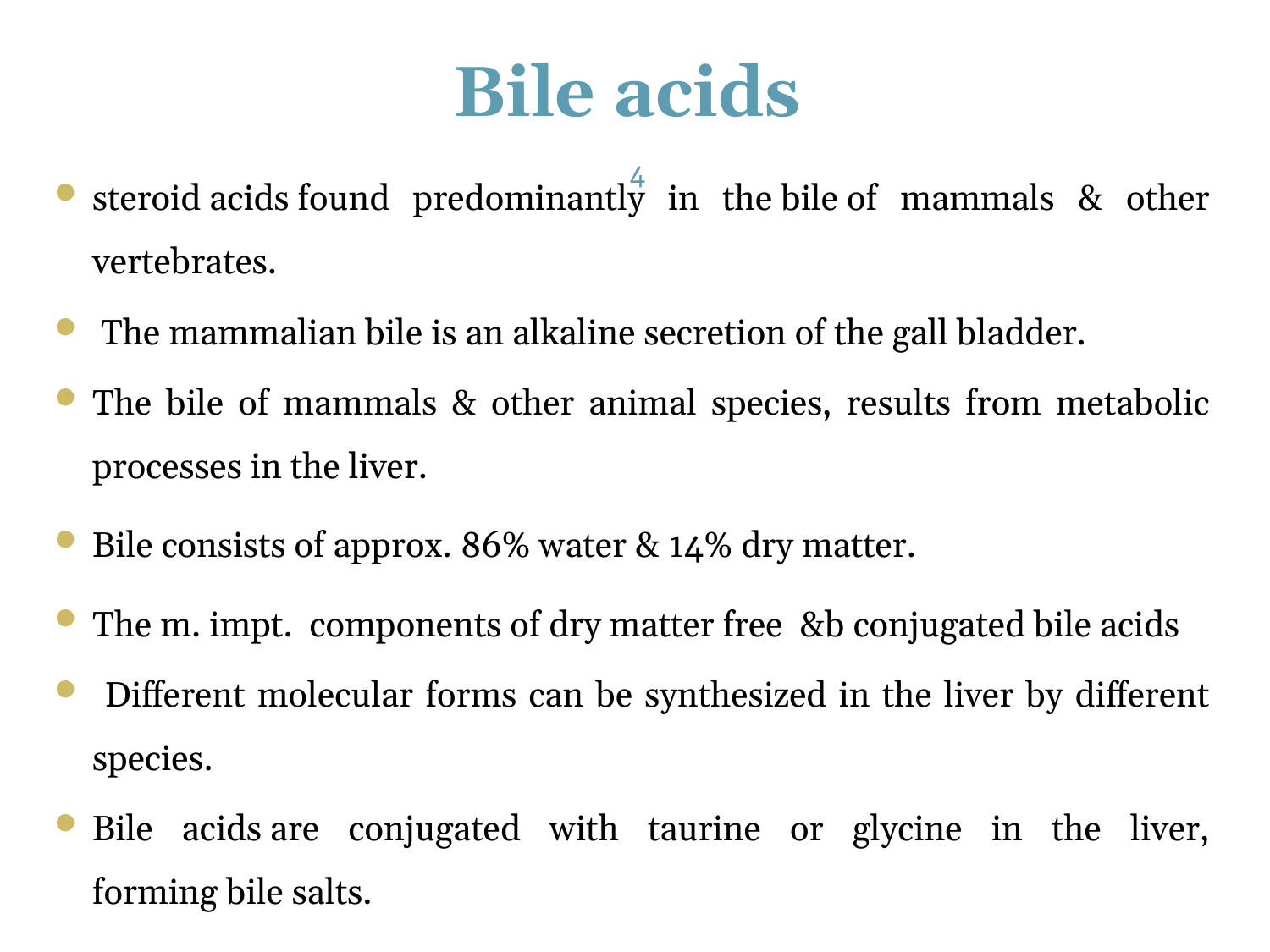

# Bile acids
4
steroid acids found predominantly in the bile of mammals & other vertebrates.
 The mammalian bile is an alkaline secretion of the gall bladder.
The bile of mammals & other animal species, results from metabolic processes in the liver.
Bile consists of approx. 86% water & 14% dry matter.
The m. impt.  components of dry matter free  &b conjugated bile acids
 Different molecular forms can be synthesized in the liver by different species.
Bile acids are conjugated with taurine or glycine in the liver, forming bile salts.